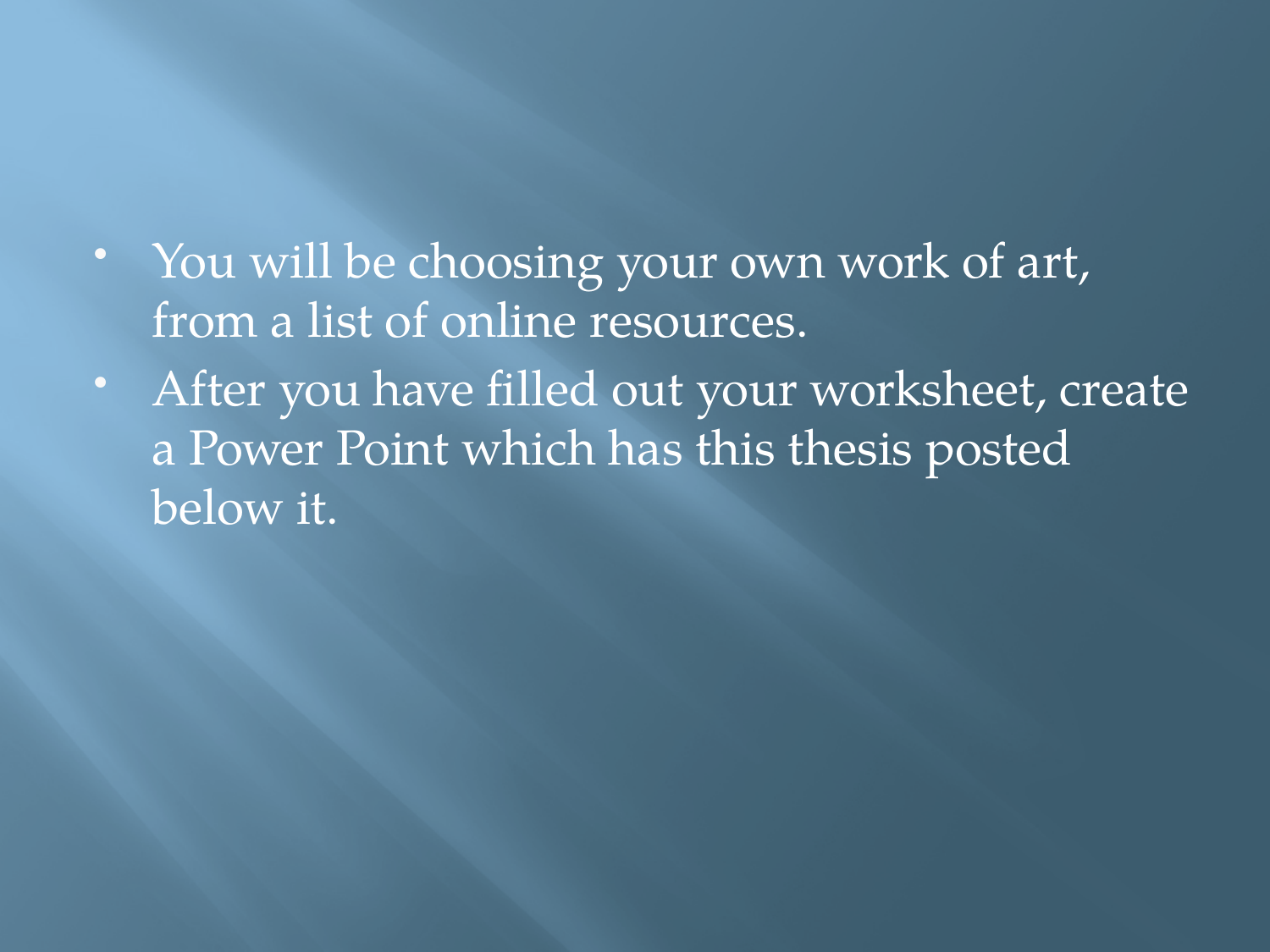

#
You will be choosing your own work of art, from a list of online resources.
After you have filled out your worksheet, create a Power Point which has this thesis posted below it.